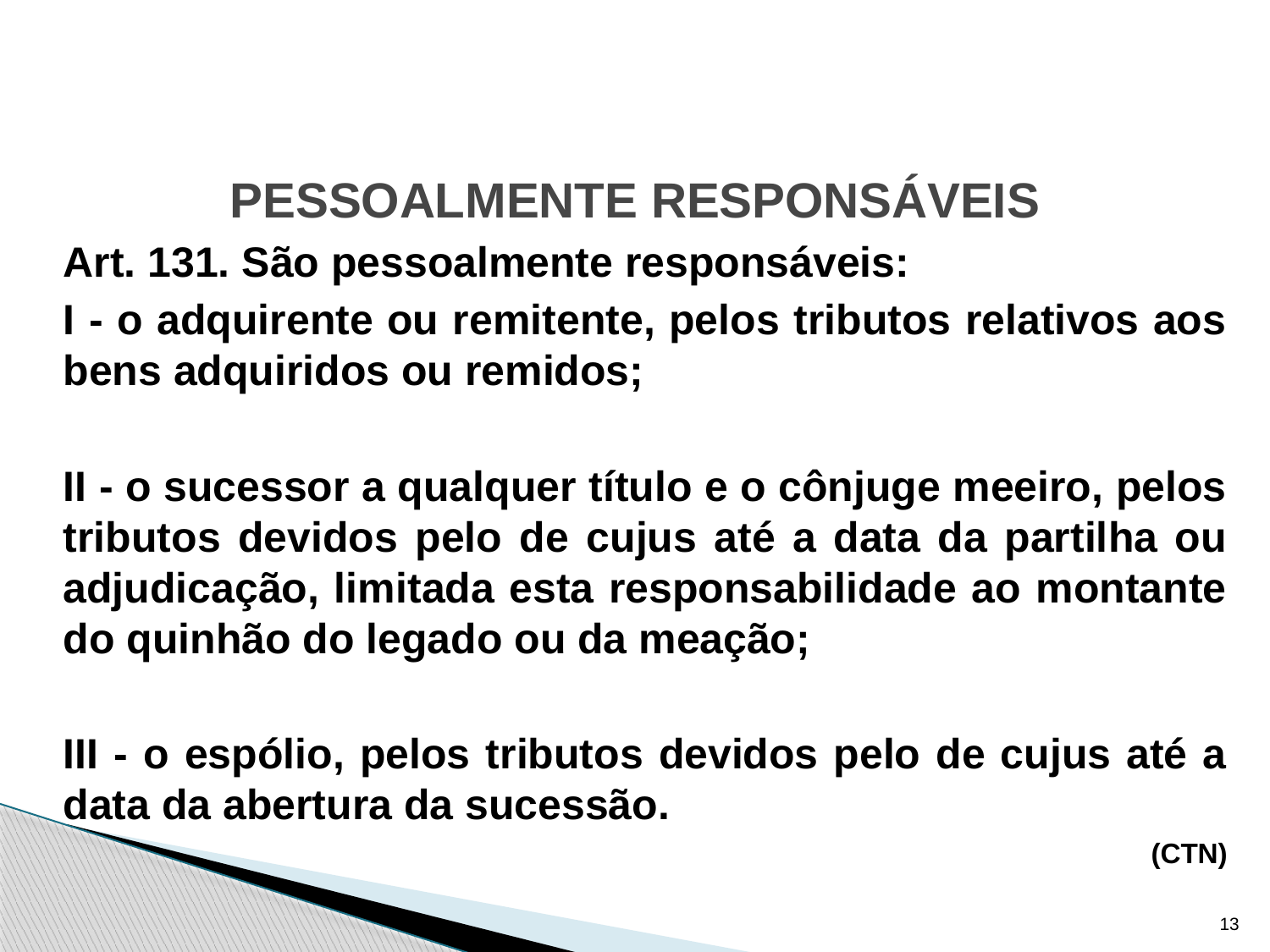

# PESSOALMENTE RESPONSÁVEIS
	Art. 131. São pessoalmente responsáveis:
	I - o adquirente ou remitente, pelos tributos relativos aos bens adquiridos ou remidos;

	II - o sucessor a qualquer título e o cônjuge meeiro, pelos tributos devidos pelo de cujus até a data da partilha ou adjudicação, limitada esta responsabilidade ao montante do quinhão do legado ou da meação;

	III - o espólio, pelos tributos devidos pelo de cujus até a data da abertura da sucessão.
(CTN)

13